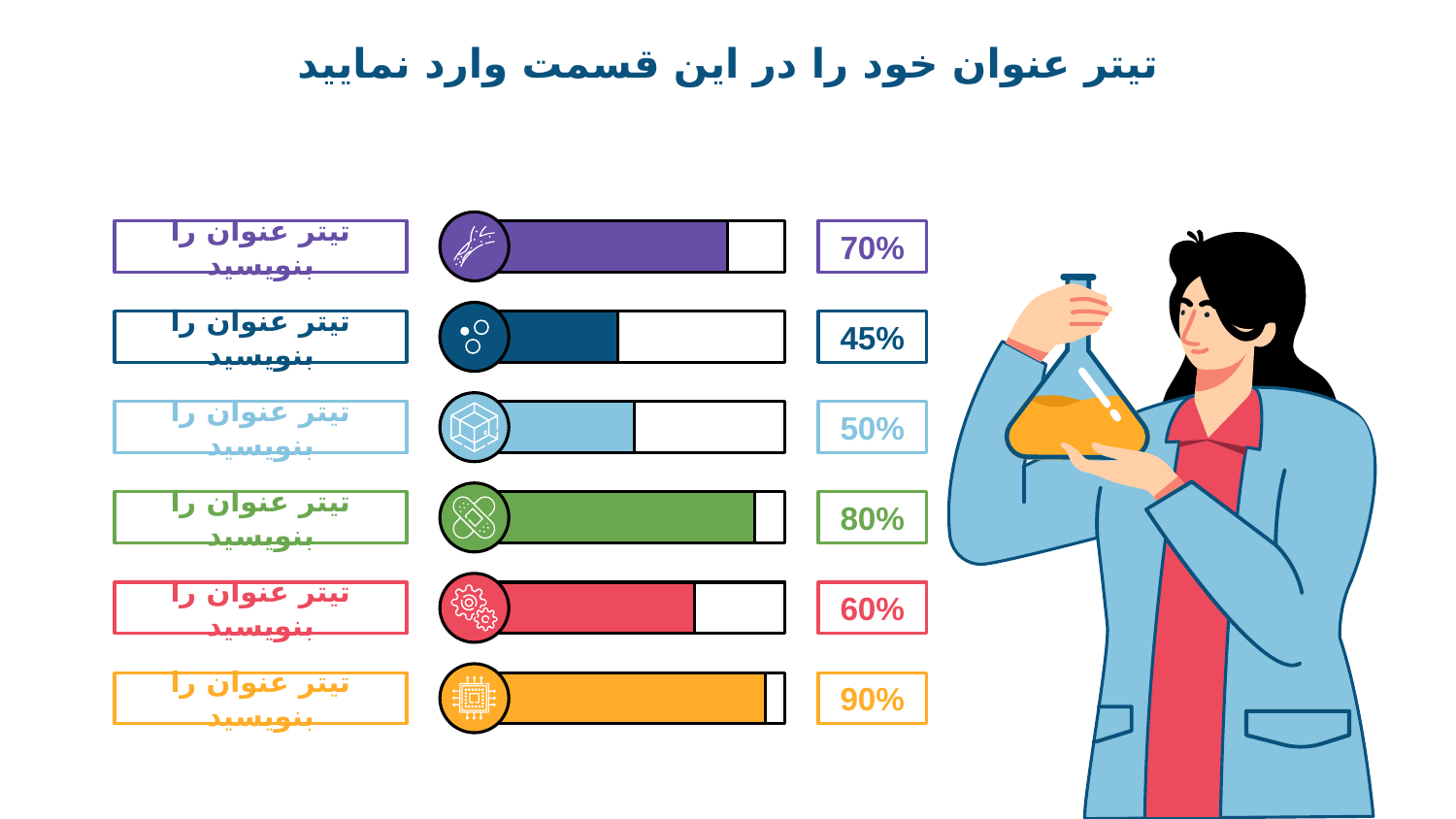

تیتر عنوان خود را در این قسمت وارد نمایید

تیتر عنوان را بنویسید
70%

تیتر عنوان را بنویسید
45%

تیتر عنوان را بنویسید
50%

تیتر عنوان را بنویسید
80%

تیتر عنوان را بنویسید
60%

تیتر عنوان را بنویسید
90%